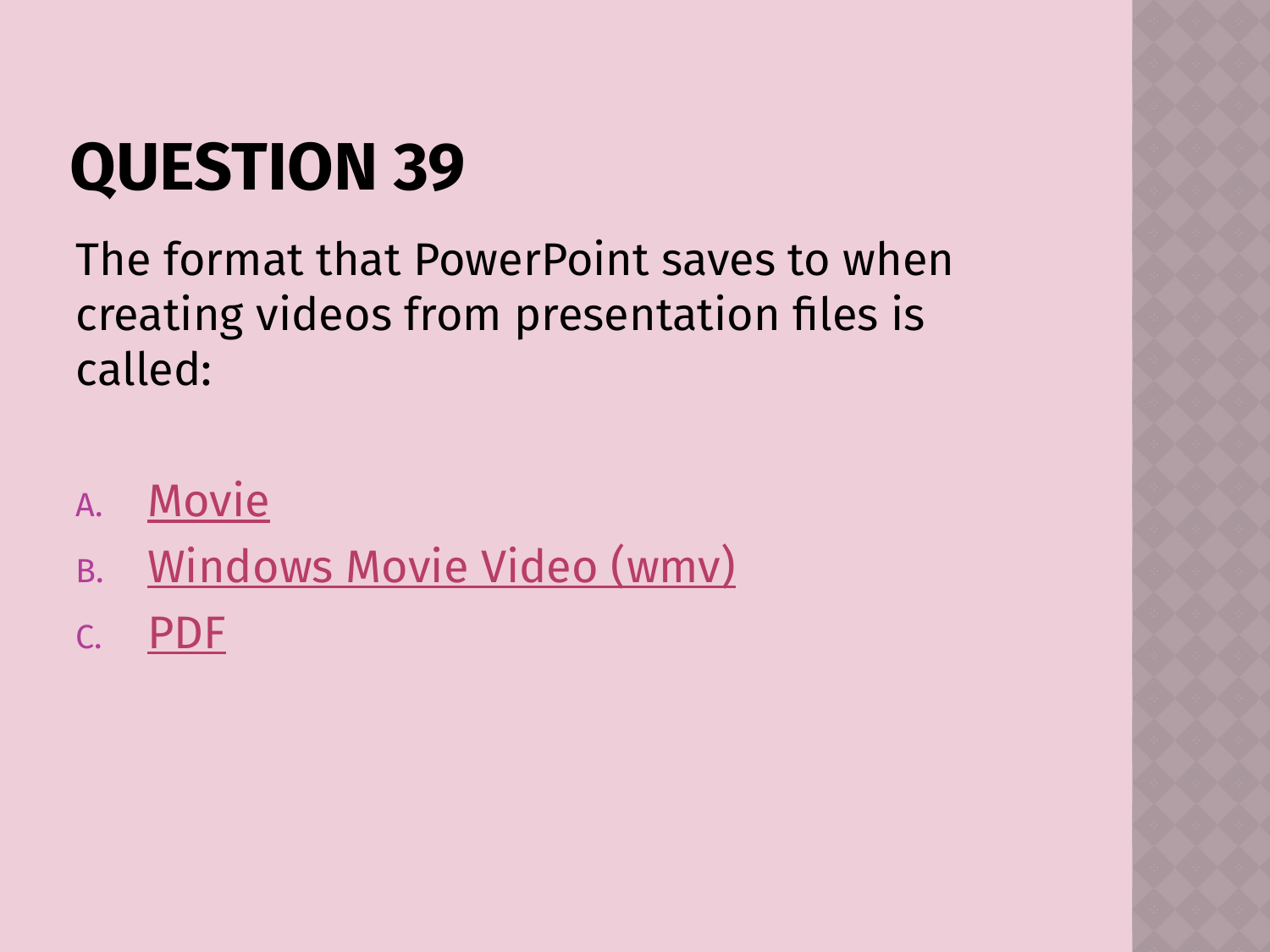

# Question 39
The format that PowerPoint saves to when creating videos from presentation files is called:

Movie
Windows Movie Video (wmv)
PDF